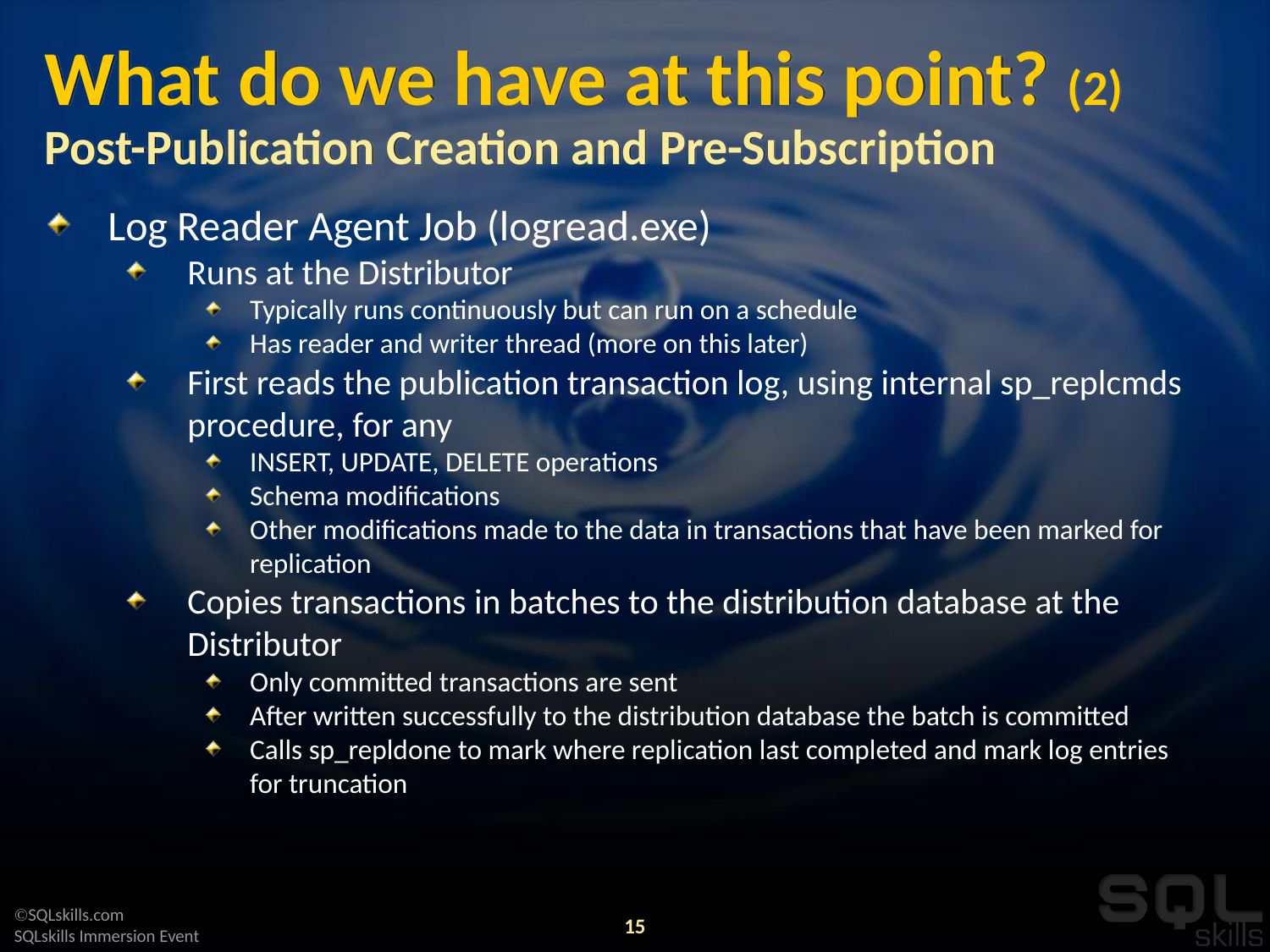

# What do we have at this point? (2) Post-Publication Creation and Pre-Subscription
Log Reader Agent Job (logread.exe)
Runs at the Distributor
Typically runs continuously but can run on a schedule
Has reader and writer thread (more on this later)
First reads the publication transaction log, using internal sp_replcmds procedure, for any
INSERT, UPDATE, DELETE operations
Schema modifications
Other modifications made to the data in transactions that have been marked for replication
Copies transactions in batches to the distribution database at the Distributor
Only committed transactions are sent
After written successfully to the distribution database the batch is committed
Calls sp_repldone to mark where replication last completed and mark log entries for truncation

15